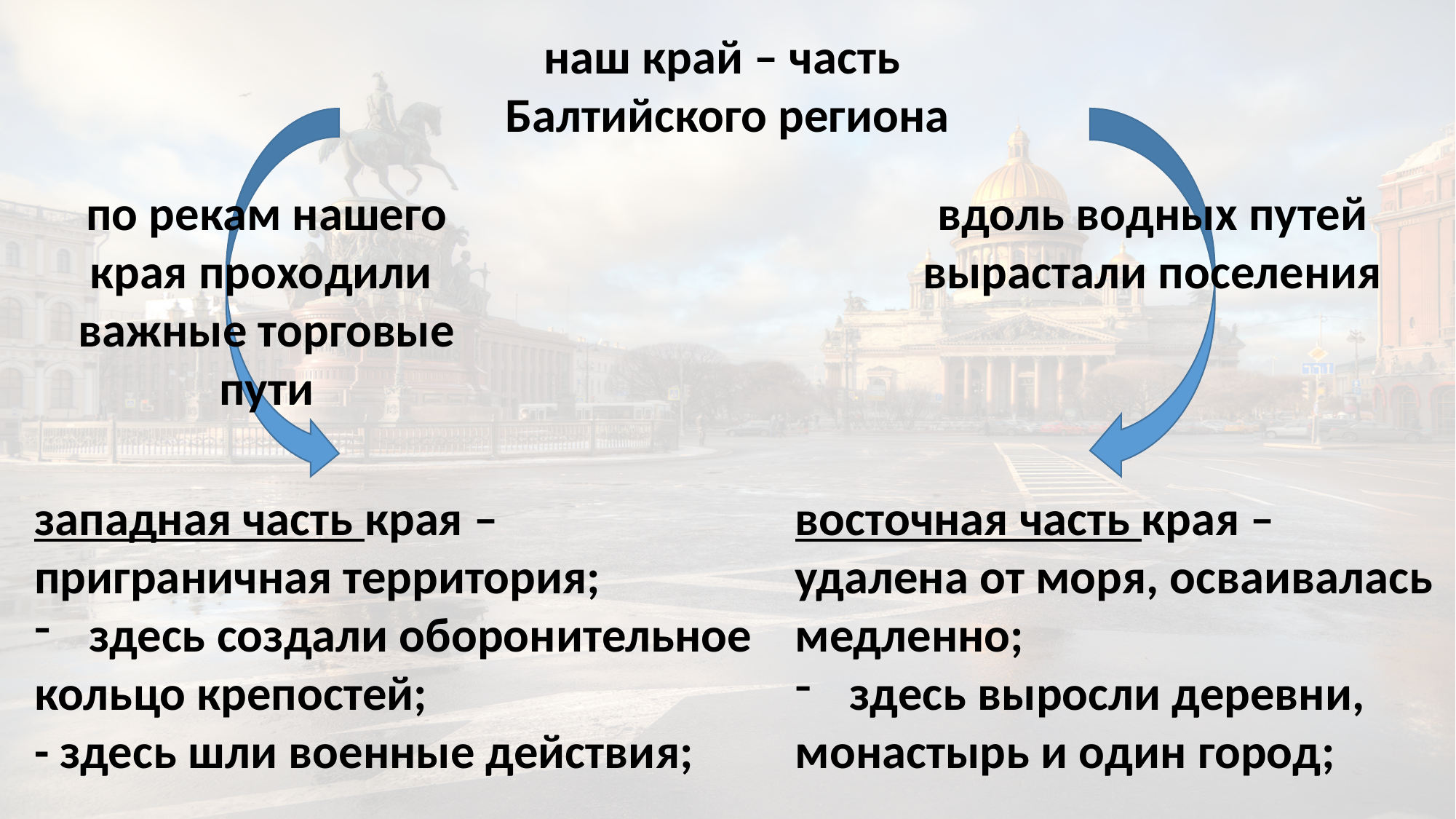

наш край – часть
Балтийского региона

по рекам нашего
края проходили
важные торговые
пути

вдоль водных путей
вырастали поселения
западная часть края –
приграничная территория;
здесь создали оборонительное
кольцо крепостей;
- здесь шли военные действия;
восточная часть края –
удалена от моря, осваивалась
медленно;
здесь выросли деревни,
монастырь и один город;